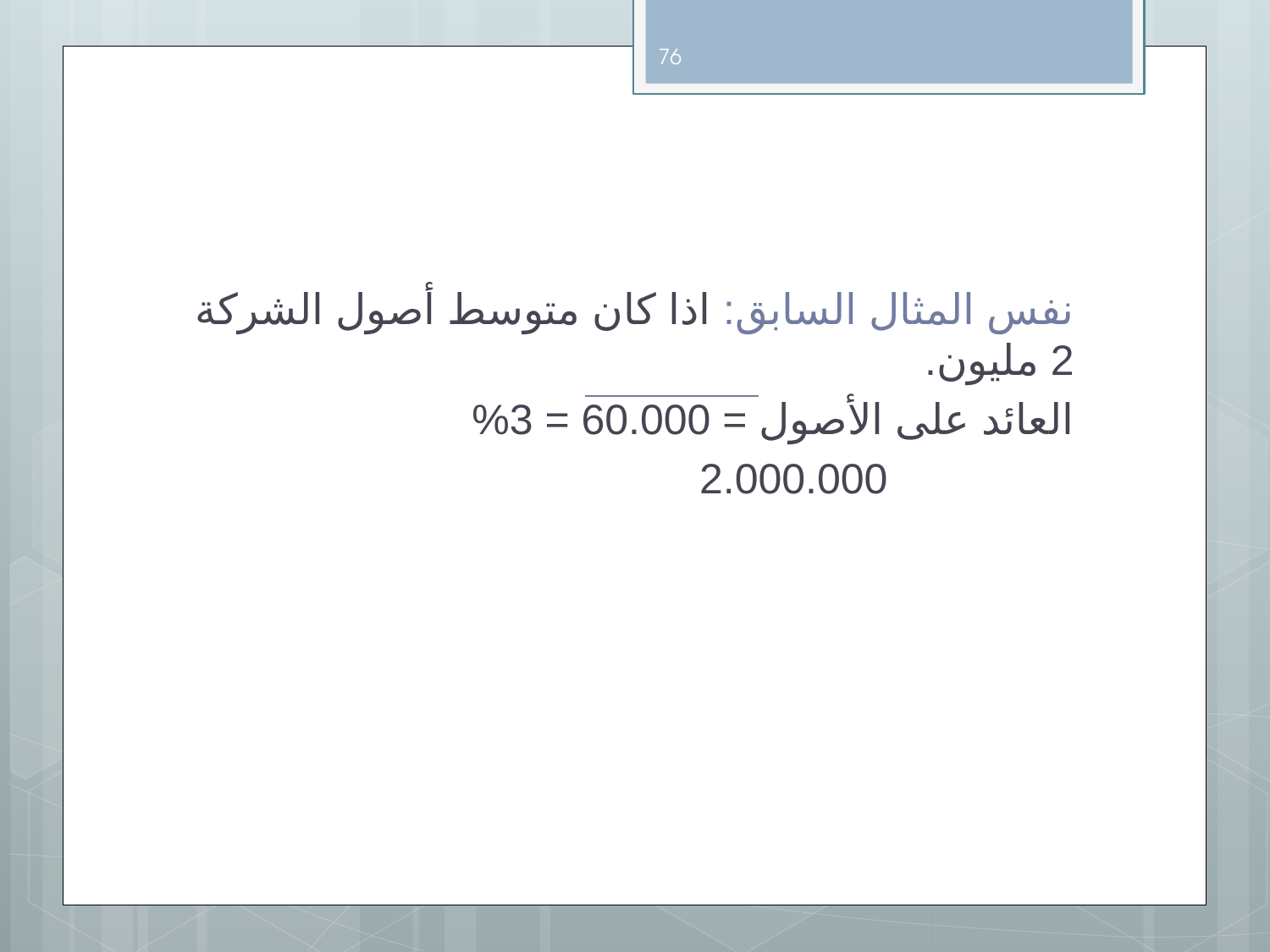

76
نفس المثال السابق: اذا كان متوسط أصول الشركة 2 مليون.
العائد على الأصول = 60.000	 = 3%
		     2.000.000